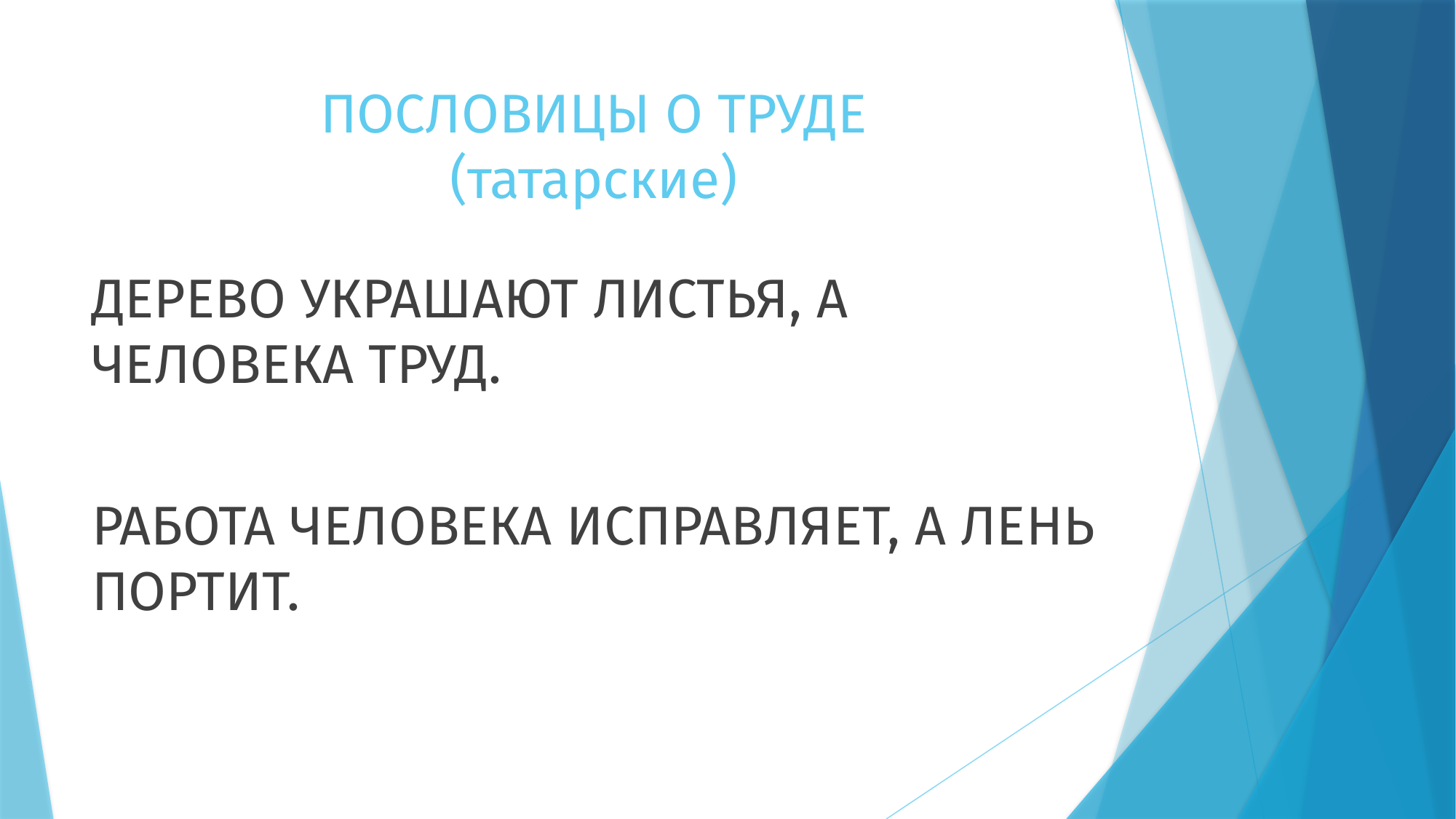

# ПОСЛОВИЦЫ О ТРУДЕ (татарские)
ДЕРЕВО УКРАШАЮТ ЛИСТЬЯ, А ЧЕЛОВЕКА ТРУД.

РАБОТА ЧЕЛОВЕКА ИСПРАВЛЯЕТ, А ЛЕНЬ ПОРТИТ.